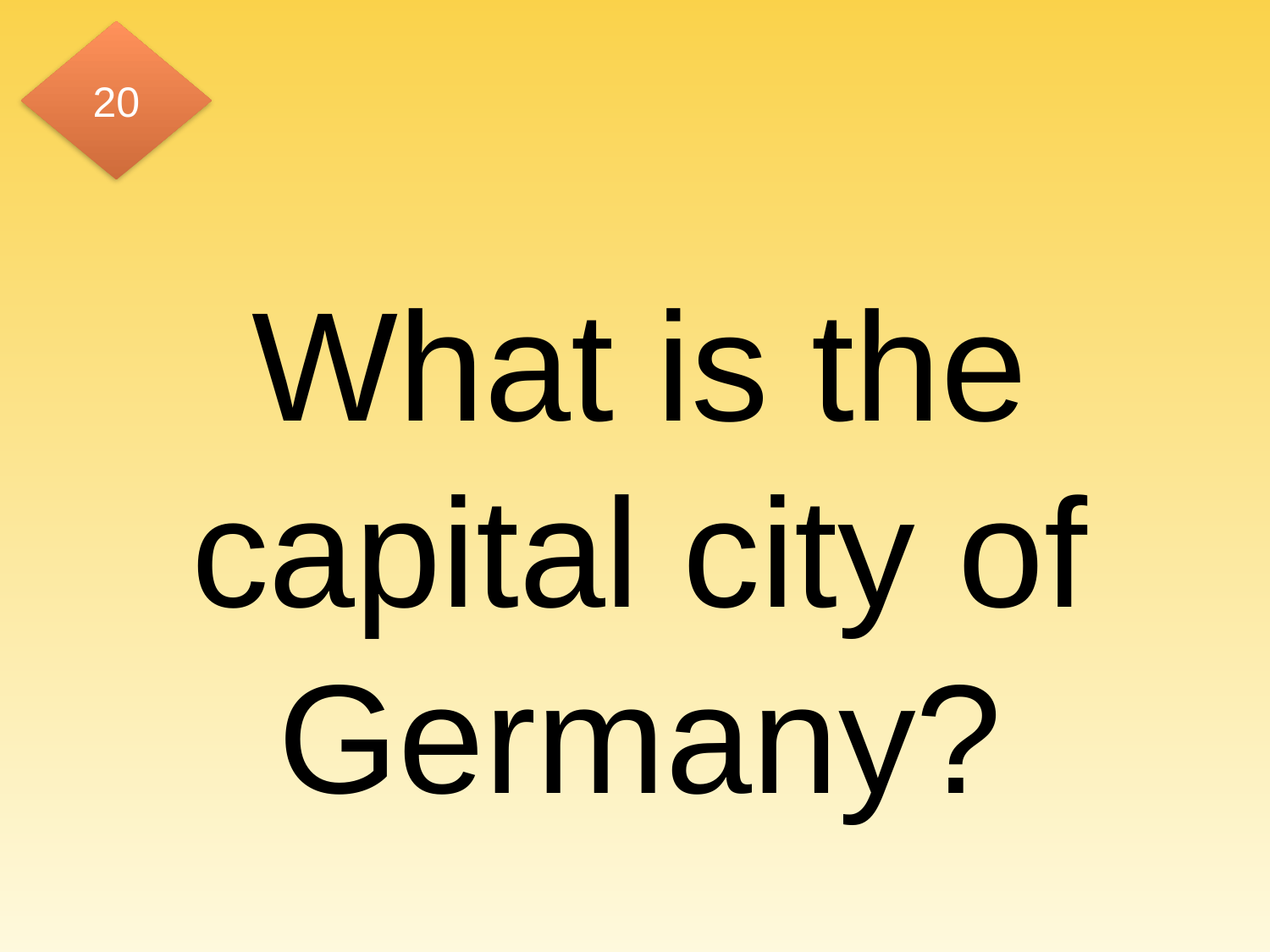

20
# What is the capital city of Germany?